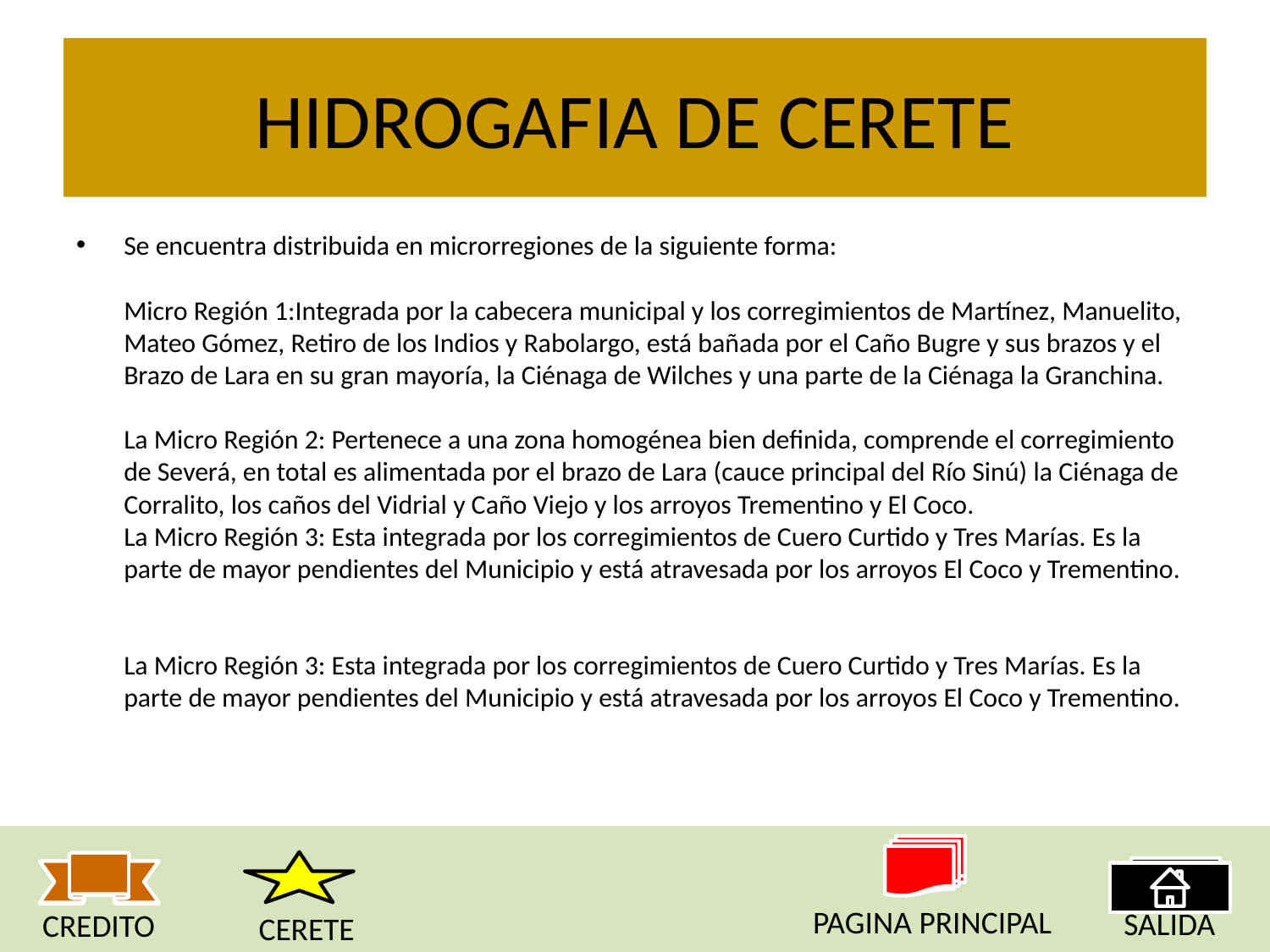

# HIDROGAFIA DE CERETE
Se encuentra distribuida en microrregiones de la siguiente forma:
Micro Región 1:Integrada por la cabecera municipal y los corregimientos de Martínez, Manuelito, Mateo Gómez, Retiro de los Indios y Rabolargo, está bañada por el Caño Bugre y sus brazos y el Brazo de Lara en su gran mayoría, la Ciénaga de Wilches y una parte de la Ciénaga la Granchina.
La Micro Región 2: Pertenece a una zona homogénea bien definida, comprende el corregimiento de Severá, en total es alimentada por el brazo de Lara (cauce principal del Río Sinú) la Ciénaga de Corralito, los caños del Vidrial y Caño Viejo y los arroyos Trementino y El Coco.
La Micro Región 3: Esta integrada por los corregimientos de Cuero Curtido y Tres Marías. Es la parte de mayor pendientes del Municipio y está atravesada por los arroyos El Coco y Trementino.
La Micro Región 3: Esta integrada por los corregimientos de Cuero Curtido y Tres Marías. Es la parte de mayor pendientes del Municipio y está atravesada por los arroyos El Coco y Trementino.

PAGINA PRINCIPAL
SALIDA
CREDITO
CERETE